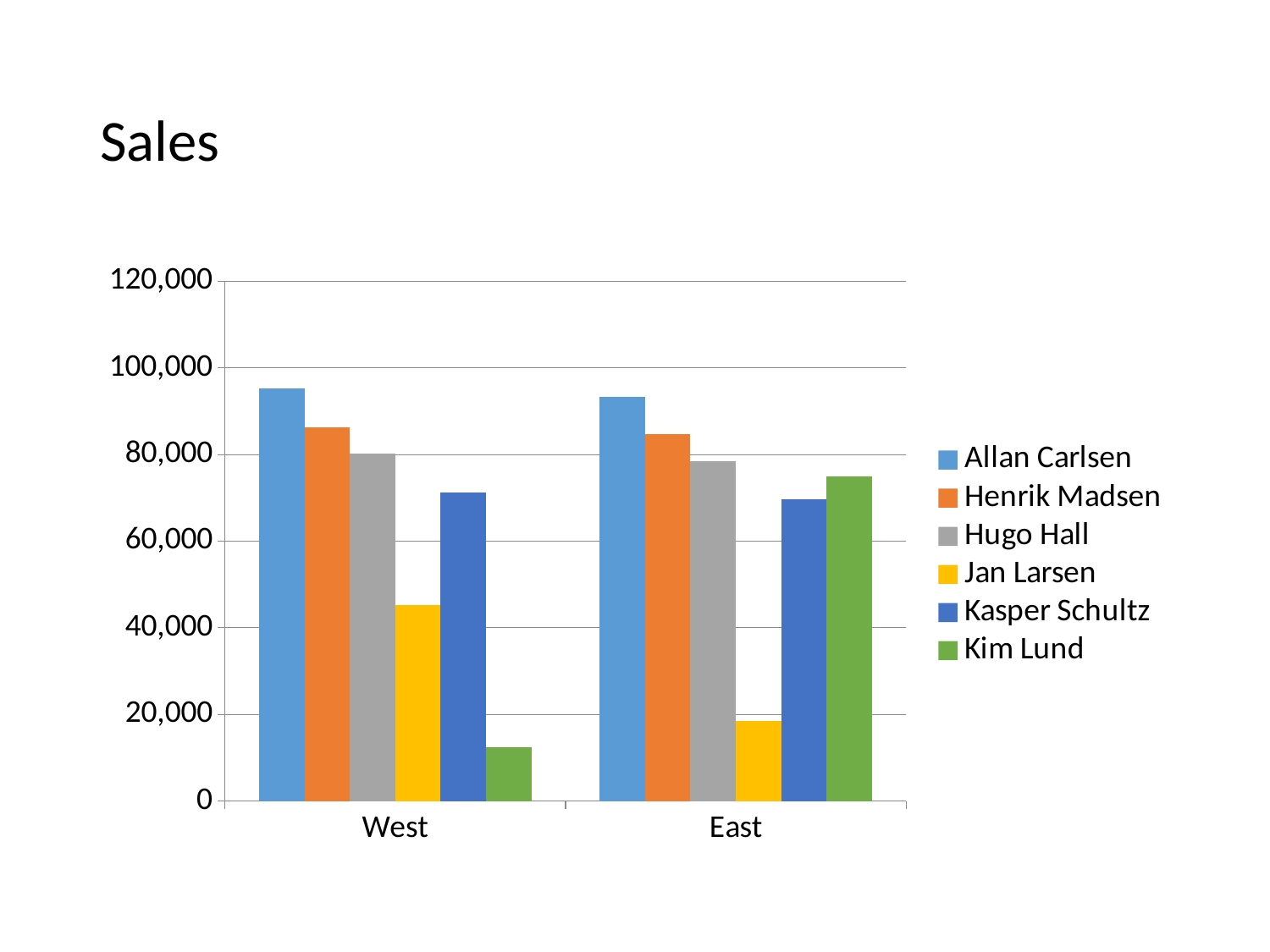

# Sales

### Chart

| Category | Allan Carlsen | Henrik Madsen | Hugo Hall | Jan Larsen | Kasper Schultz | Kim Lund |
|---|---|---|---|---|---|---|
| West | 95278.0 | 86362.0 | 80156.0 | 45222.0 | 71187.0 | 12500.0 |
| East | 93372.44 | 84634.76 | 78552.88 | 18543.0 | 69763.26 | 75000.0 |